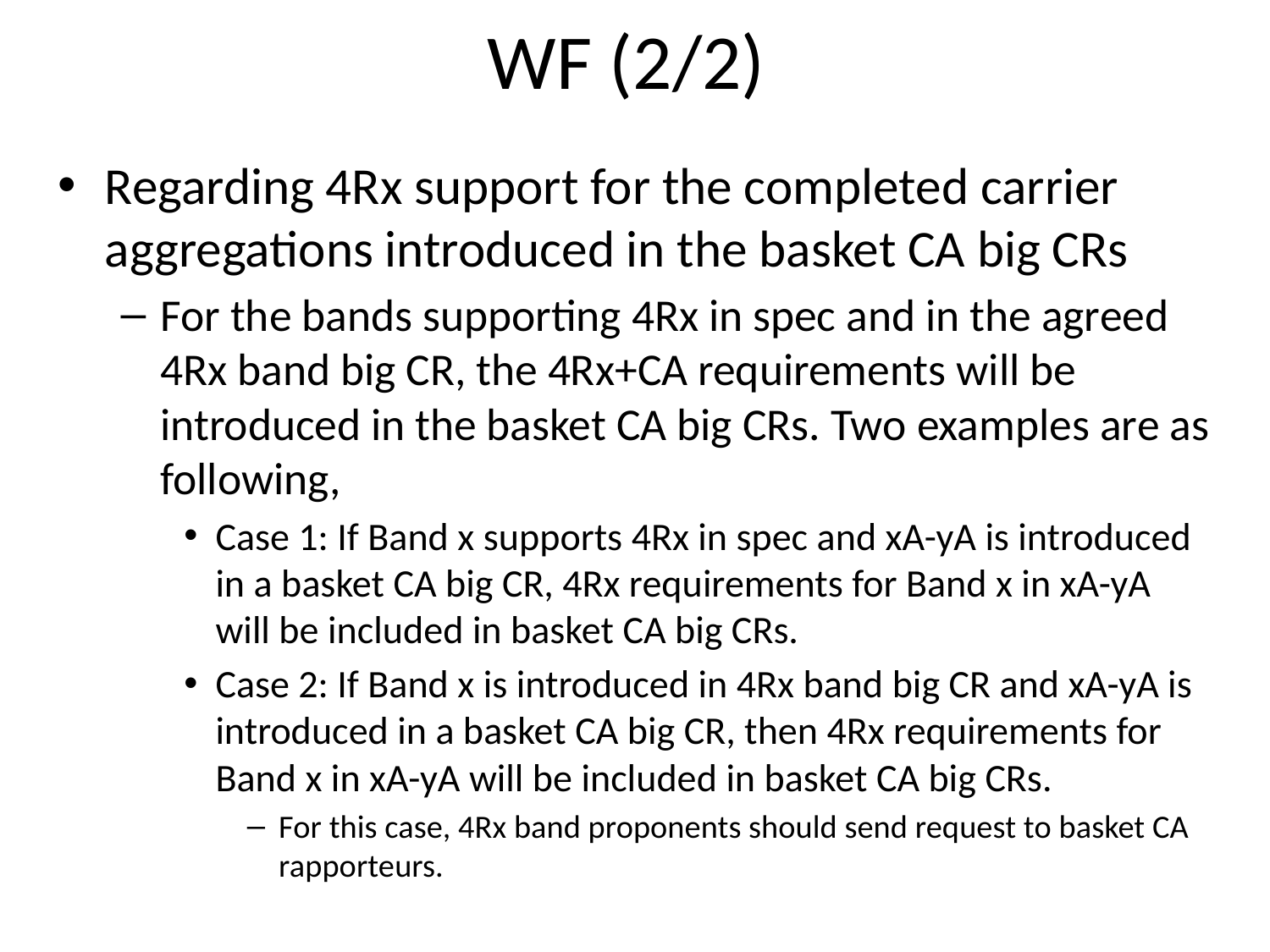

# WF (2/2)
Regarding 4Rx support for the completed carrier aggregations introduced in the basket CA big CRs
For the bands supporting 4Rx in spec and in the agreed 4Rx band big CR, the 4Rx+CA requirements will be introduced in the basket CA big CRs. Two examples are as following,
Case 1: If Band x supports 4Rx in spec and xA-yA is introduced in a basket CA big CR, 4Rx requirements for Band x in xA-yA will be included in basket CA big CRs.
Case 2: If Band x is introduced in 4Rx band big CR and xA-yA is introduced in a basket CA big CR, then 4Rx requirements for Band x in xA-yA will be included in basket CA big CRs.
For this case, 4Rx band proponents should send request to basket CA rapporteurs.